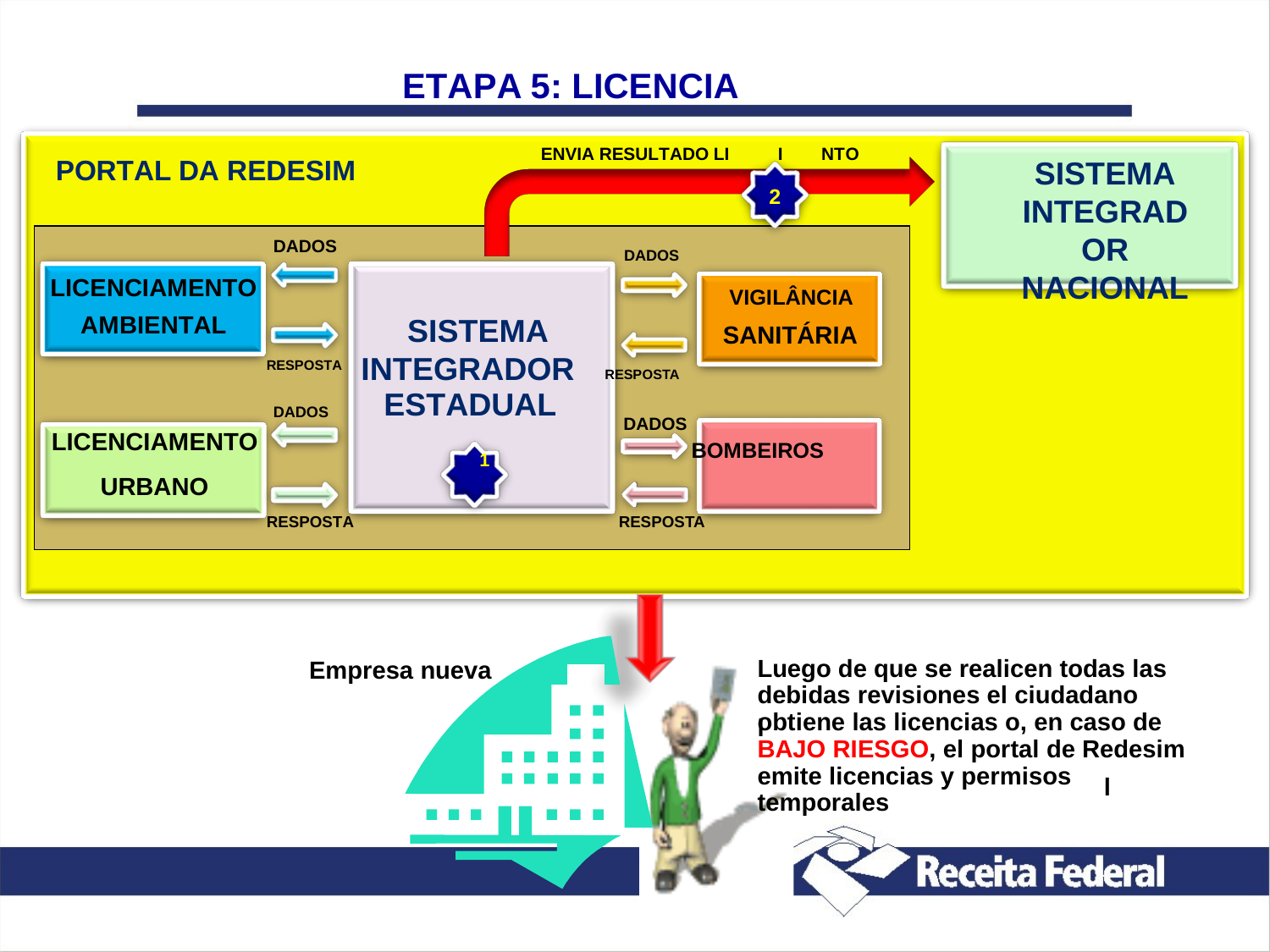

ETAPA 5: LICENCIA

ENVIA RESULTADO LI
I
NTO
CCEENNCC AAMMEE

PORTAL DA REDESIM
SISTEMA
INTEGRADOR NACIONAL
2

DADOS                                                           DADOS
LICENCIAMENTO                                                                   VIGILÂNCIA
RESPOSTA     INTEGRADOR   RESPOSTA
DADOS            ESTADUAL
LICENCIAMENTO                               1                                       BOMBEIROS
RESPOSTA                                                           RESPOSTA

AMBIENTAL
SISTEMA

SANITÁRIA

DADOS

URBANO

Luego de que se realicen todas las debidas revisiones el ciudadano obtiene las licencias o, en caso de BAJO RIESGO, el portal de Redesim emite licencias y permisos temporales

Empresa nueva

l

l